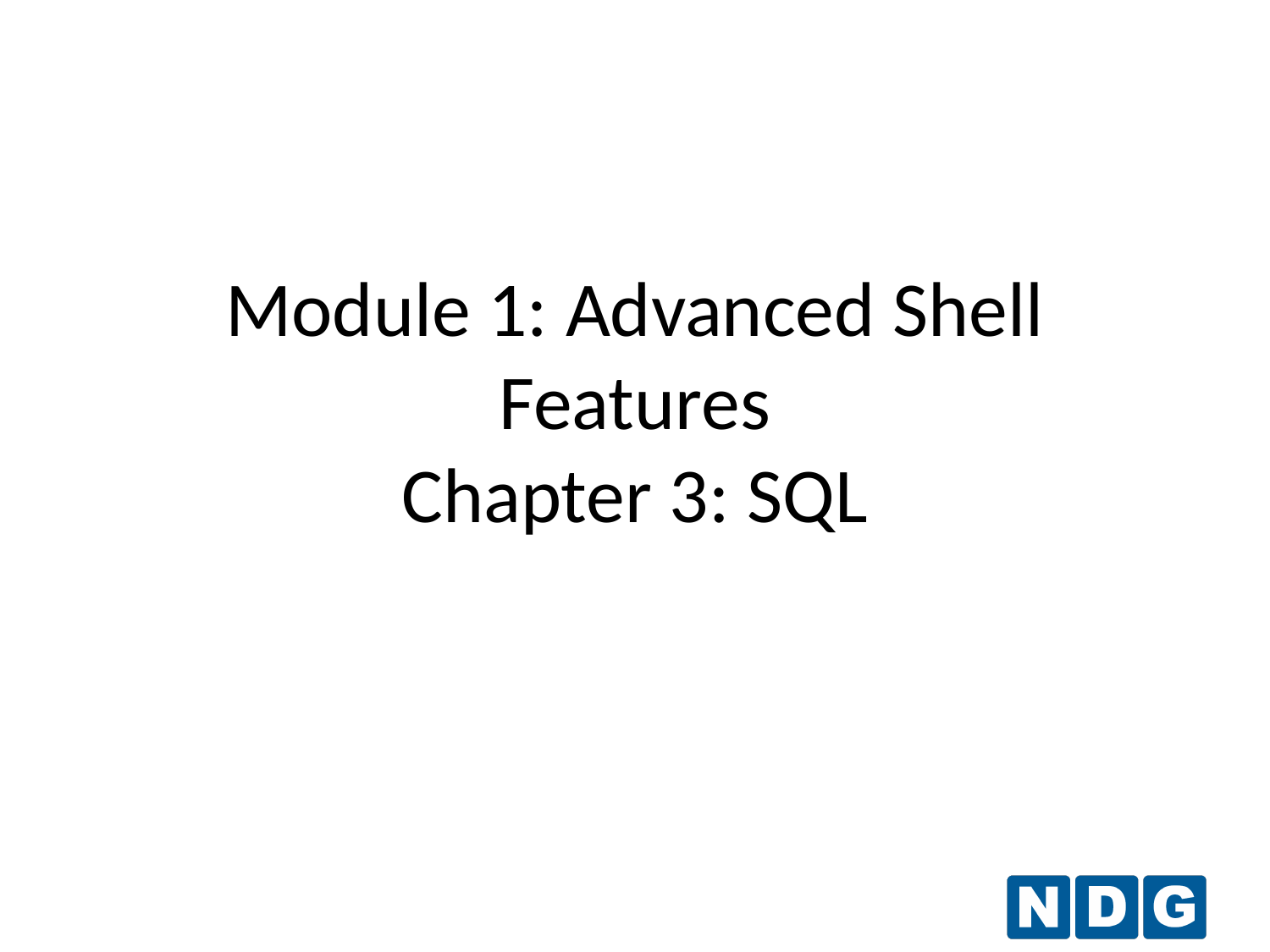

# Module 1: Advanced Shell Features Chapter 3: SQL